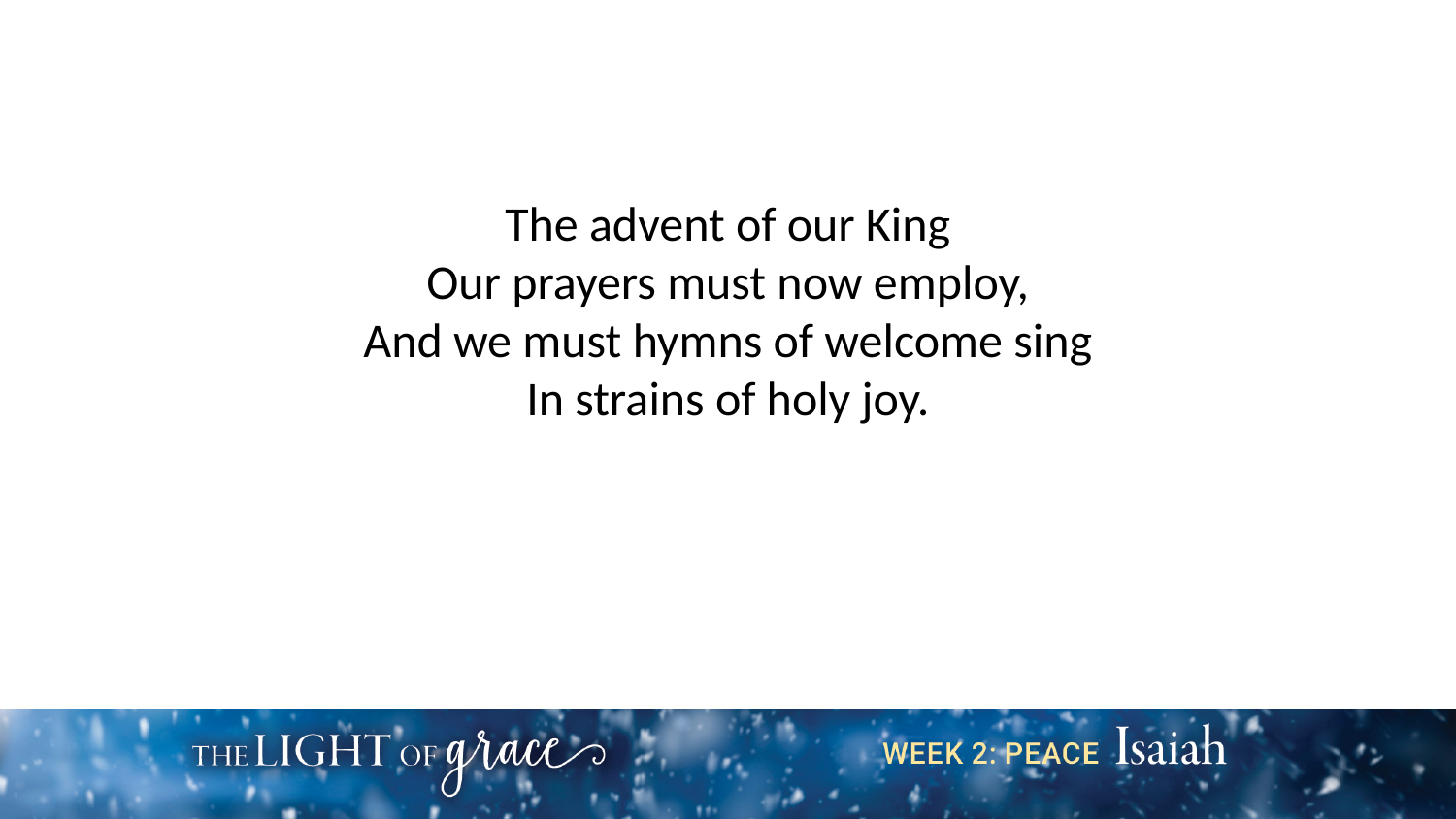

The advent of our King
Our prayers must now employ,
And we must hymns of welcome sing
In strains of holy joy.